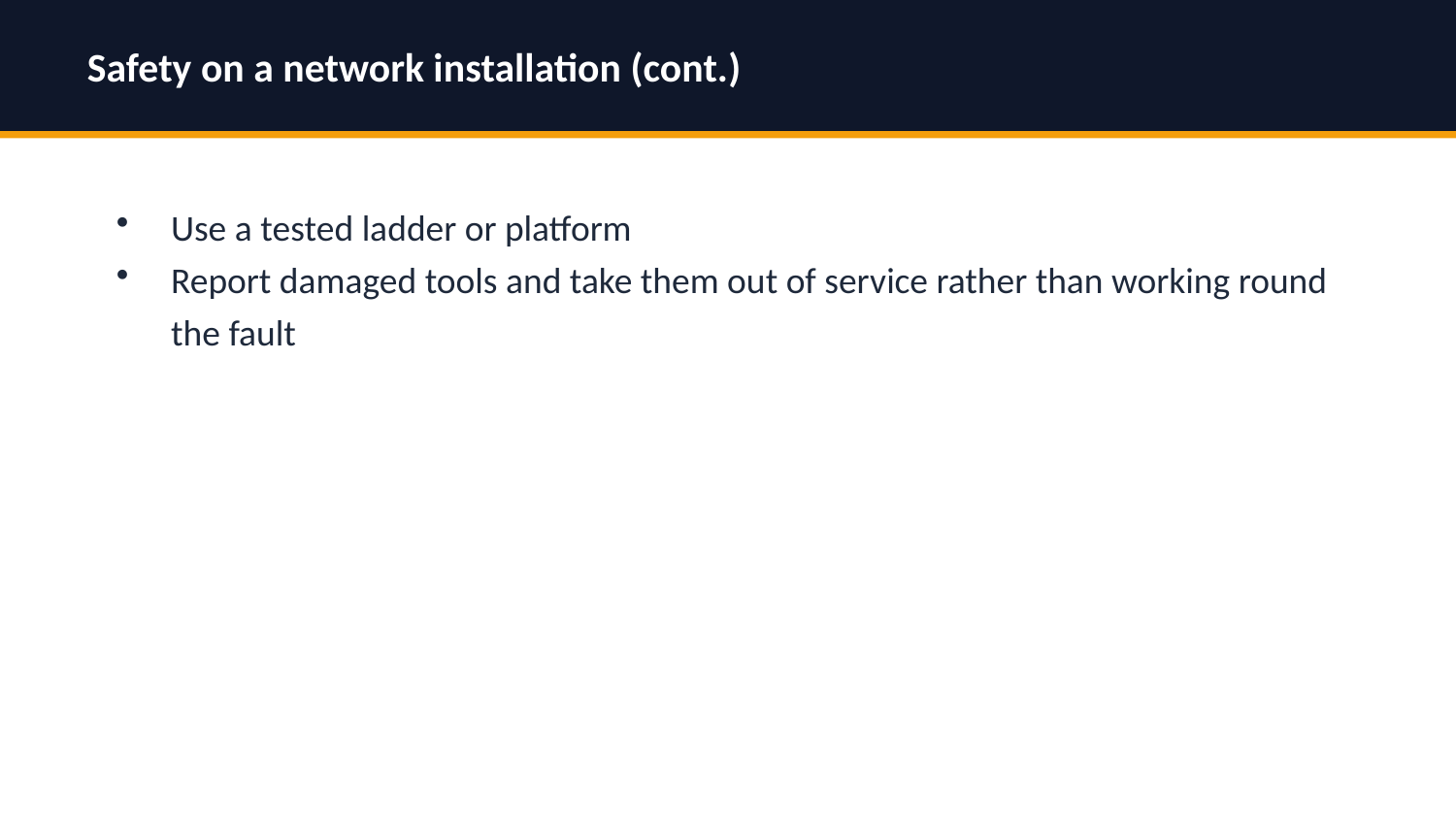

Safety on a network installation (cont.)

Use a tested ladder or platform
Report damaged tools and take them out of service rather than working round the fault